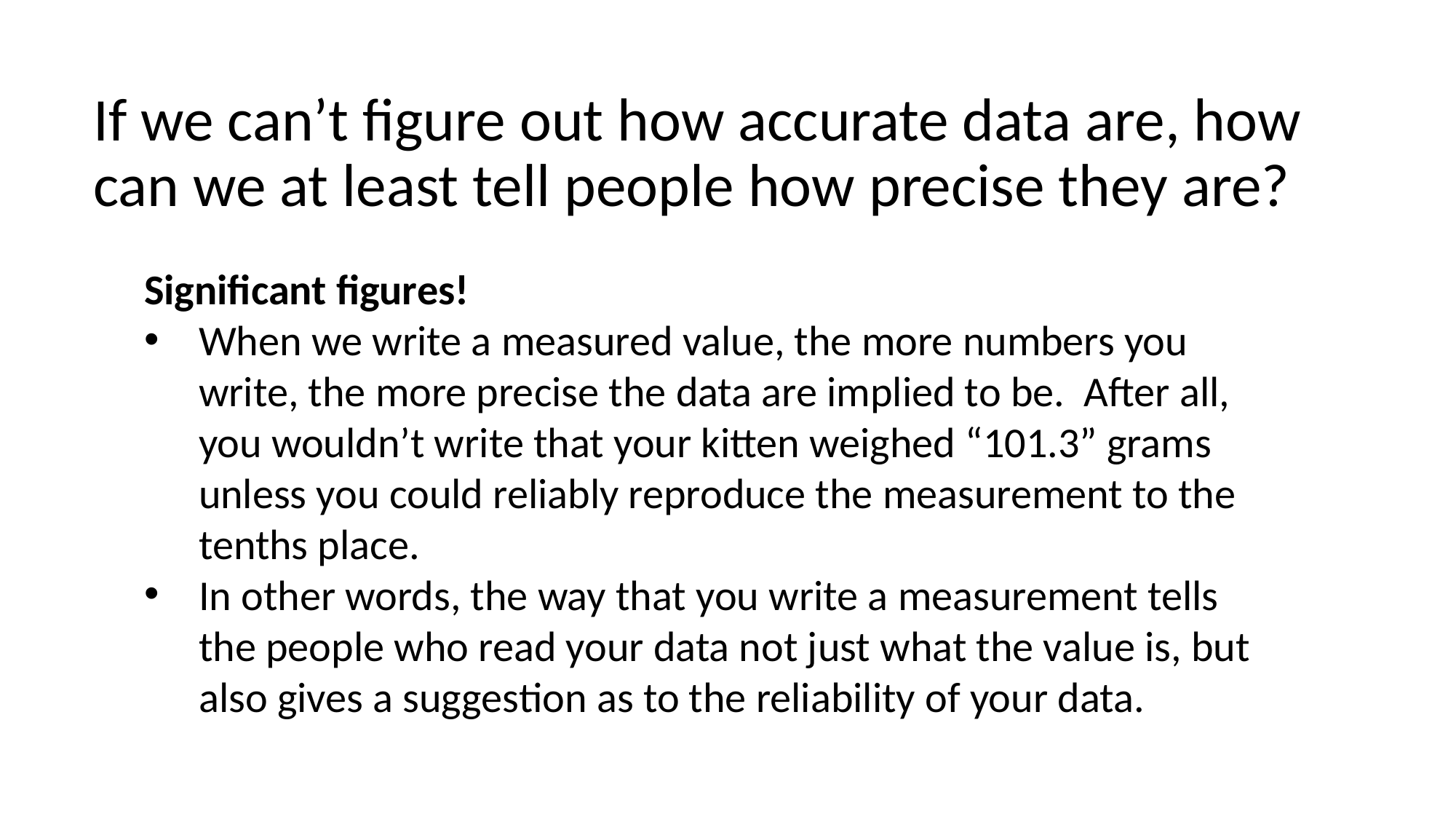

# If we can’t figure out how accurate data are, how can we at least tell people how precise they are?
Significant figures!
When we write a measured value, the more numbers you write, the more precise the data are implied to be.  After all, you wouldn’t write that your kitten weighed “101.3” grams unless you could reliably reproduce the measurement to the tenths place.
In other words, the way that you write a measurement tells the people who read your data not just what the value is, but also gives a suggestion as to the reliability of your data.